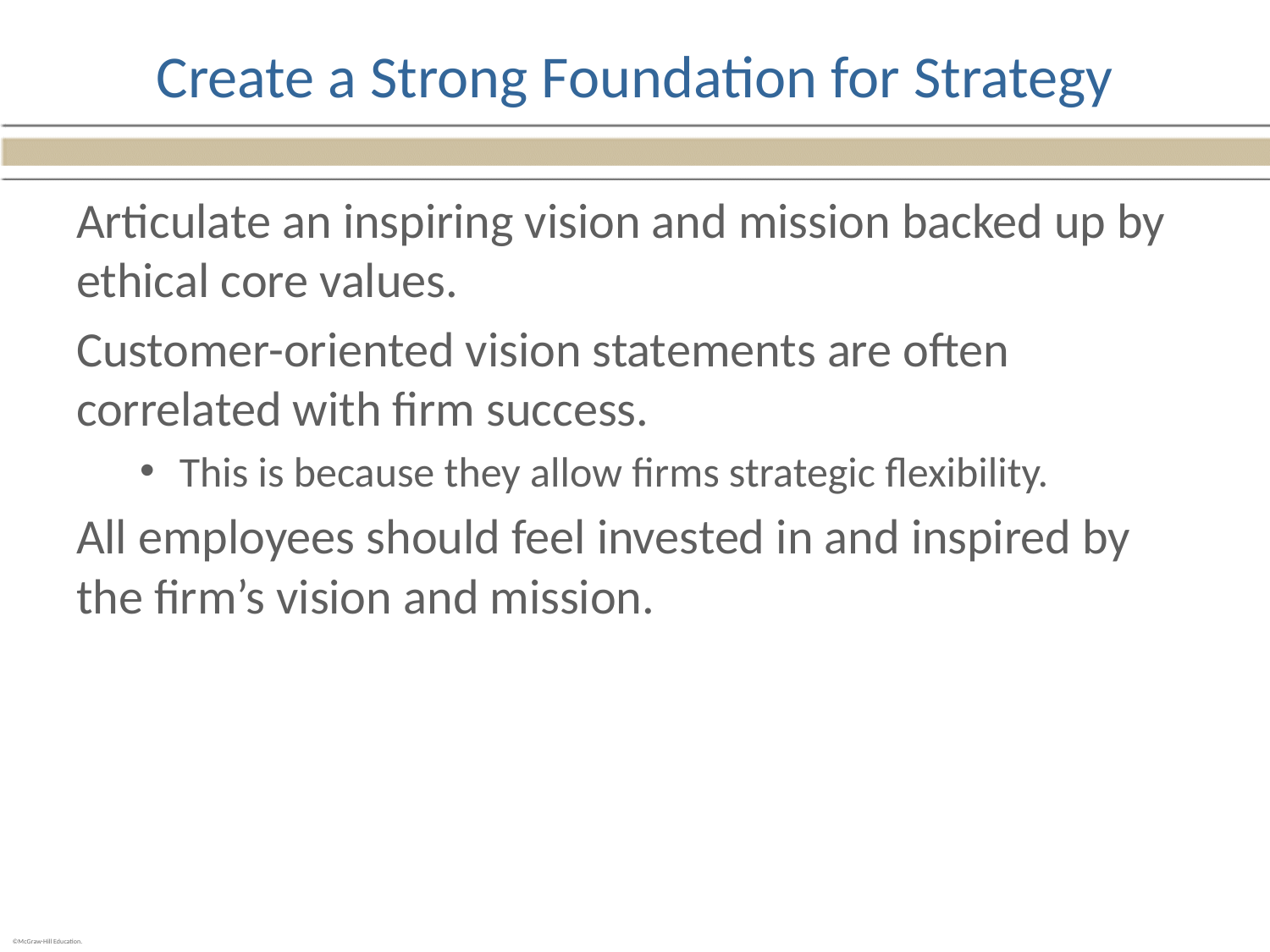

# Create a Strong Foundation for Strategy
Articulate an inspiring vision and mission backed up by ethical core values.
Customer-oriented vision statements are often correlated with firm success.
This is because they allow firms strategic flexibility.
All employees should feel invested in and inspired by the firm’s vision and mission.